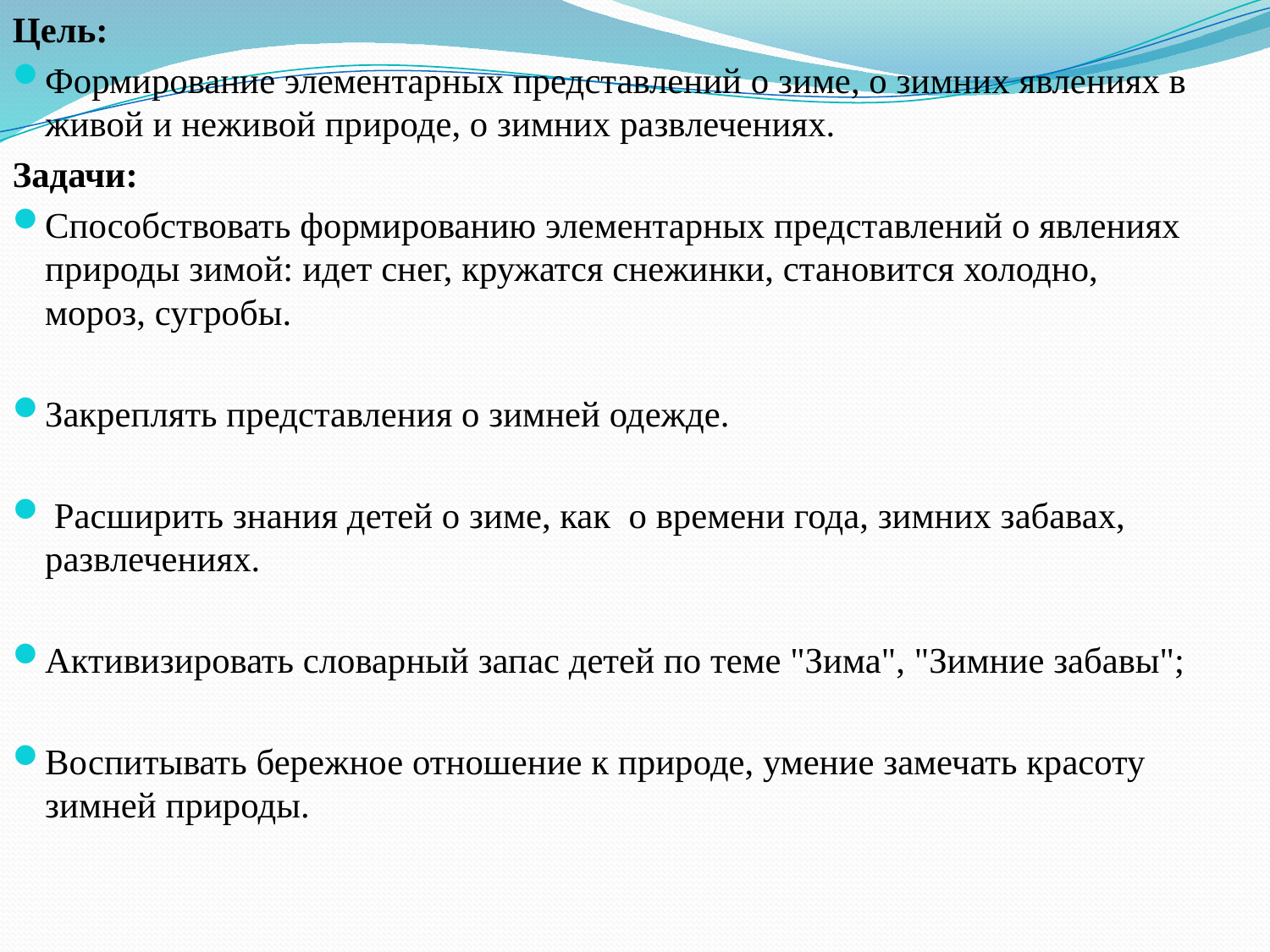

Цель:
Формирование элементарных представлений о зиме, о зимних явлениях в живой и неживой природе, о зимних развлечениях.
Задачи:
Способствовать формированию элементарных представлений о явлениях природы зимой: идет снег, кружатся снежинки, становится холодно, мороз, сугробы.

Закреплять представления о зимней одежде.

 Расширить знания детей о зиме, как  о времени года, зимних забавах, развлечениях.

Активизировать словарный запас детей по теме "Зима", "Зимние забавы";

Воспитывать бережное отношение к природе, умение замечать красоту зимней природы.